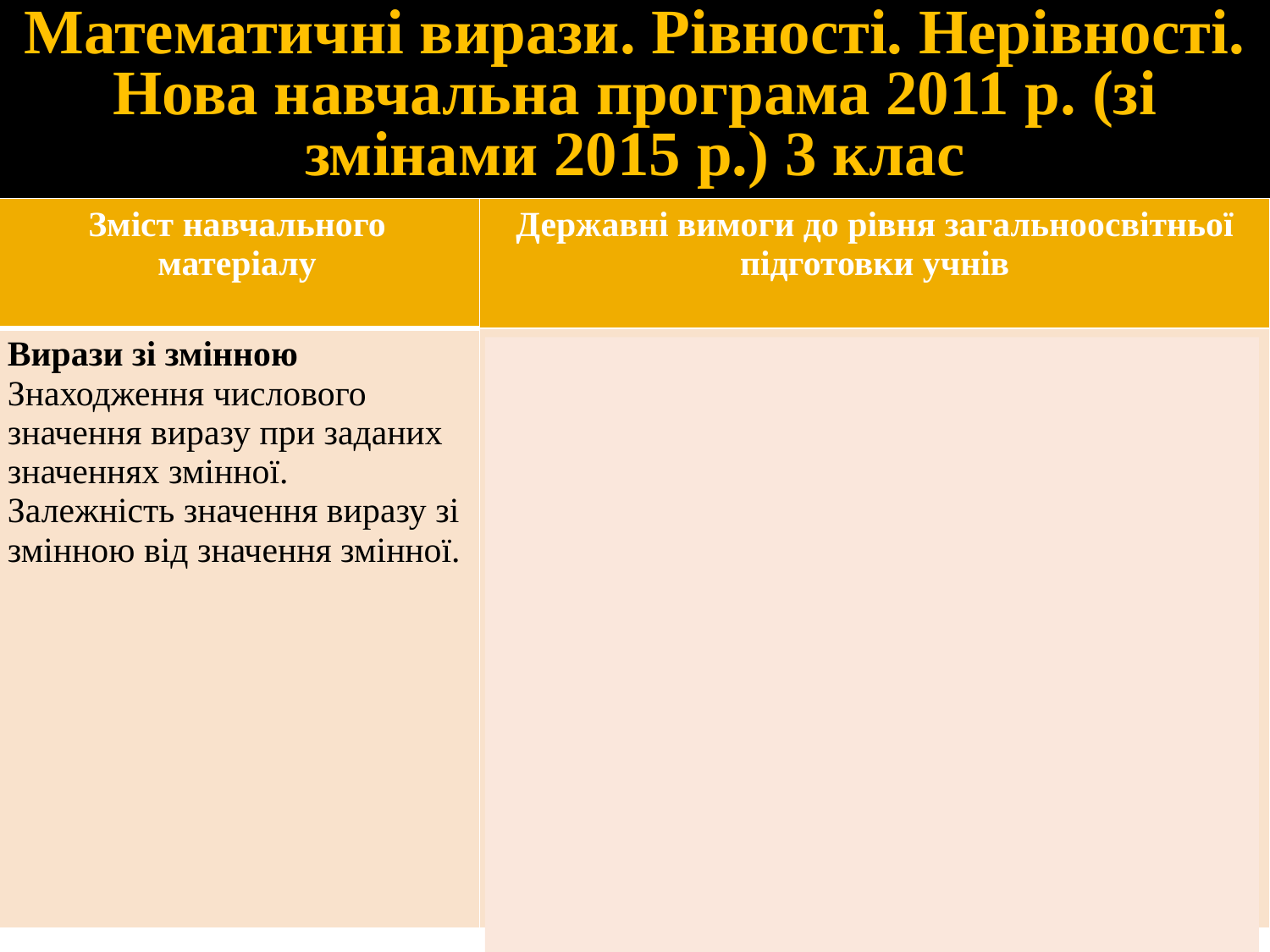

Математичні вирази. Рівності. Нерівності. Нова навчальна програма 2011 р. (зі змінами 2015 р.) 3 клас
| Зміст навчального матеріалу | Державні вимоги до рівня загальноосвітньої підготовки учнів |
| --- | --- |
| Вирази зі змінною Знаходження числового значення виразу при заданих значеннях змінної. Залежність значення виразу зі змінною від значення змінної. | розуміє поняття «змінна», «вираз із змінною»; розуміє, що числове значення виразу зі змінною залежить від значення змінної; знаходить числове значення виразу при заданих значеннях змінної. |